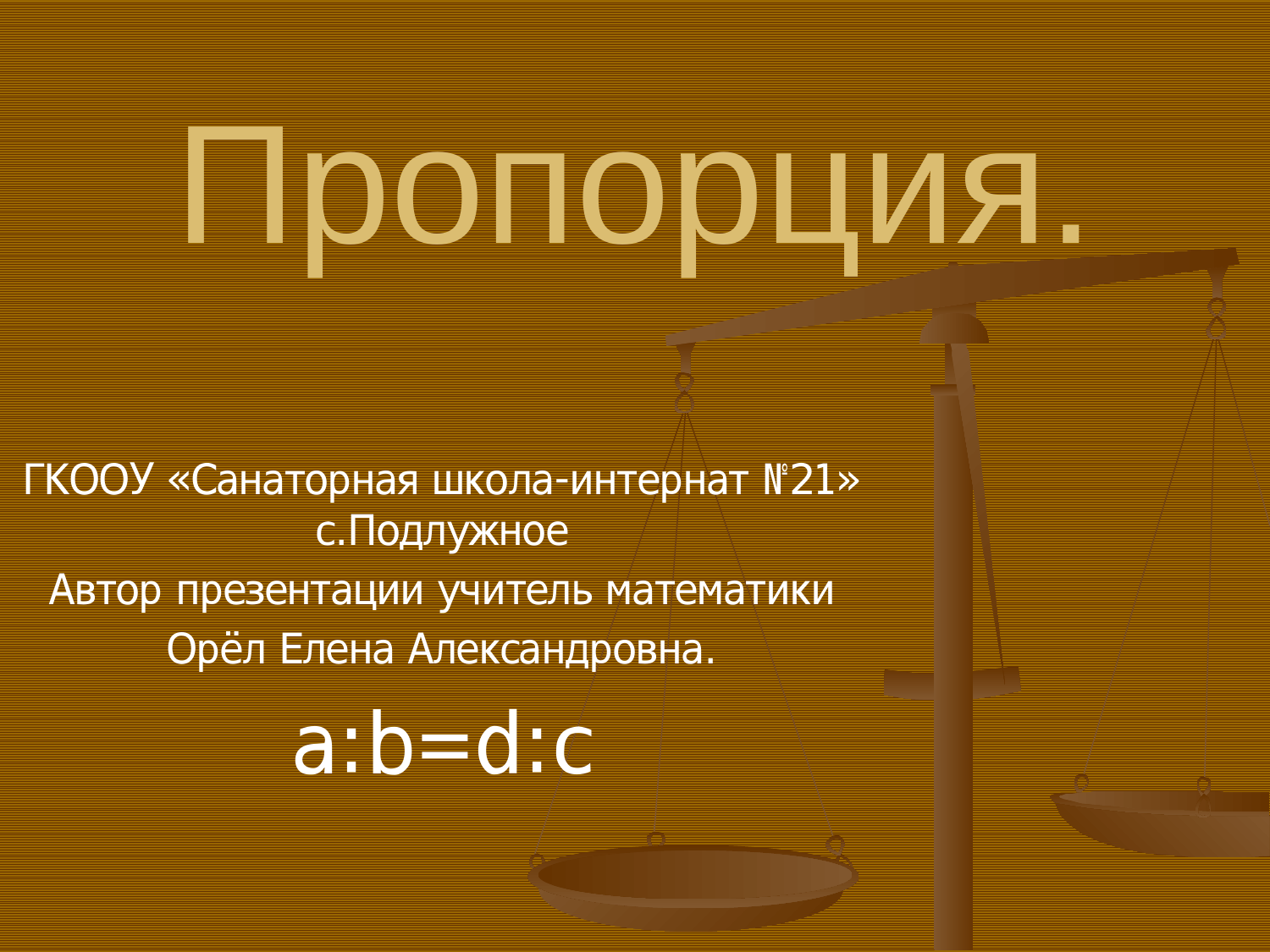

# Пропорция.
ГКООУ «Санаторная школа-интернат №21» с.Подлужное
Автор презентации учитель математики
Орёл Елена Александровна.
a:b=d:c